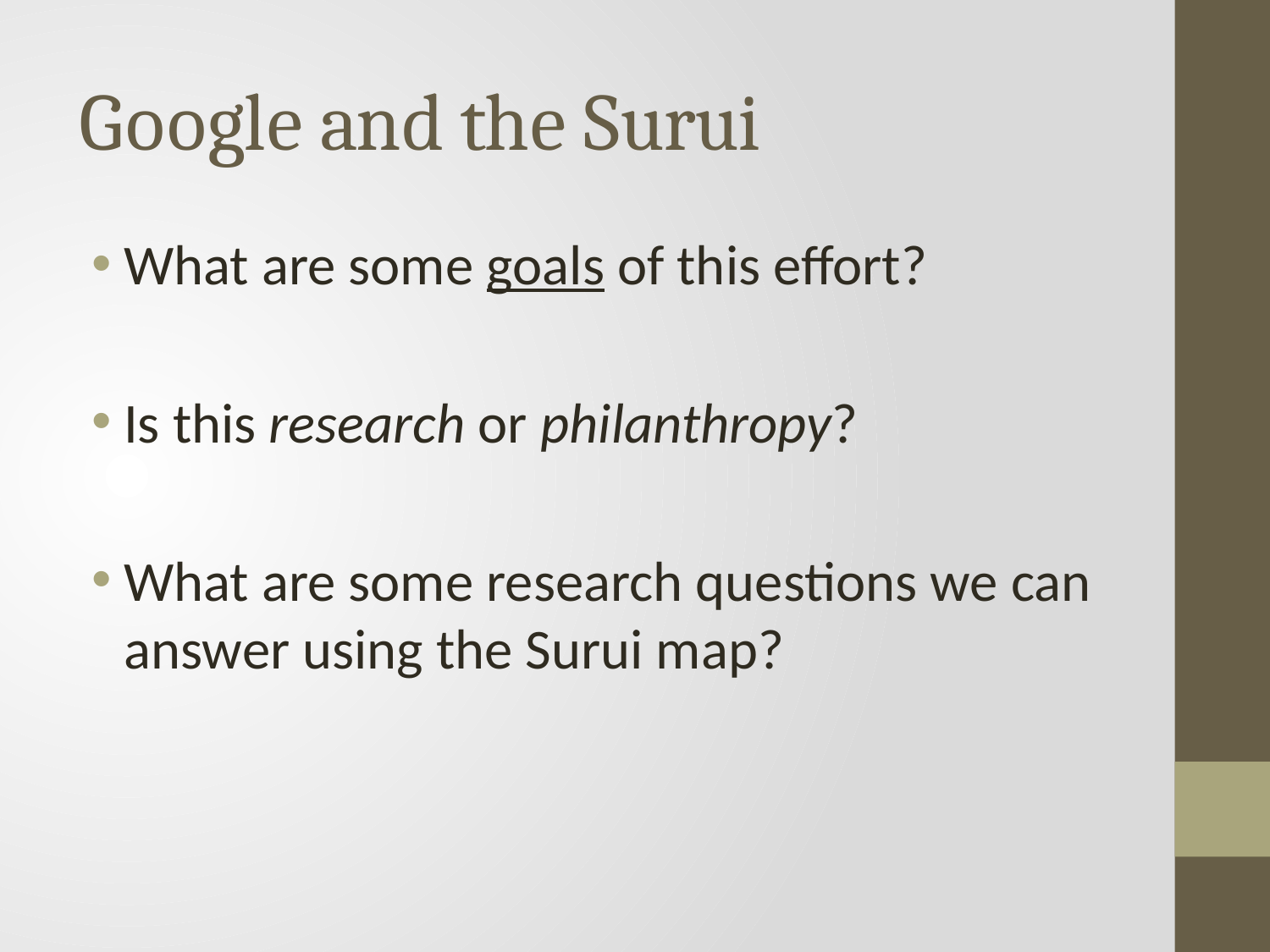

# Google and the Surui
What are some goals of this effort?

Is this research or philanthropy?

What are some research questions we can answer using the Surui map?